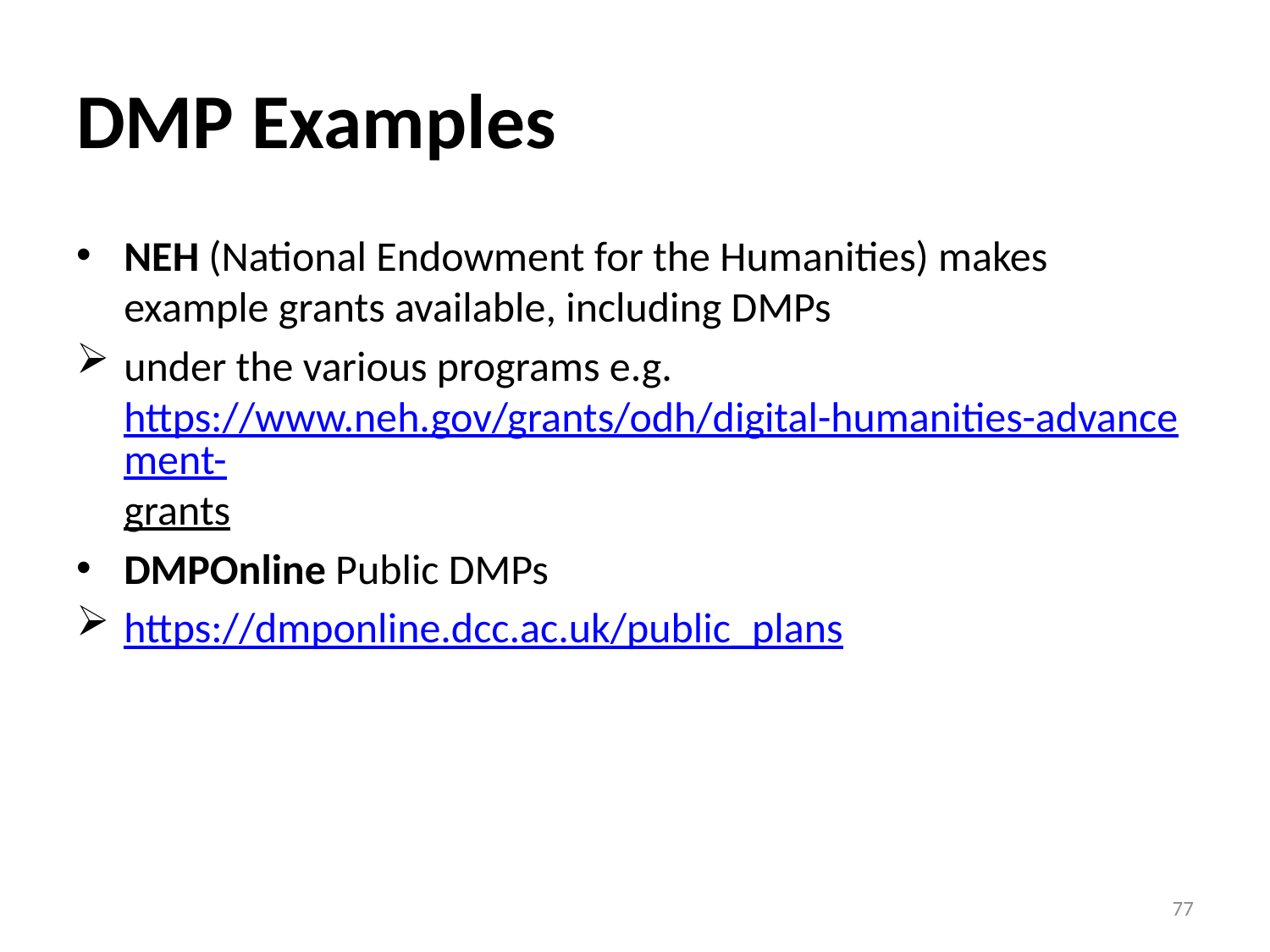

# DMP Examples
NEH (National Endowment for the Humanities) makes example grants available, including DMPs
under the various programs e.g. https://www.neh.gov/grants/odh/digital-humanities-advancement-grants
DMPOnline Public DMPs
https://dmponline.dcc.ac.uk/public_plans

77